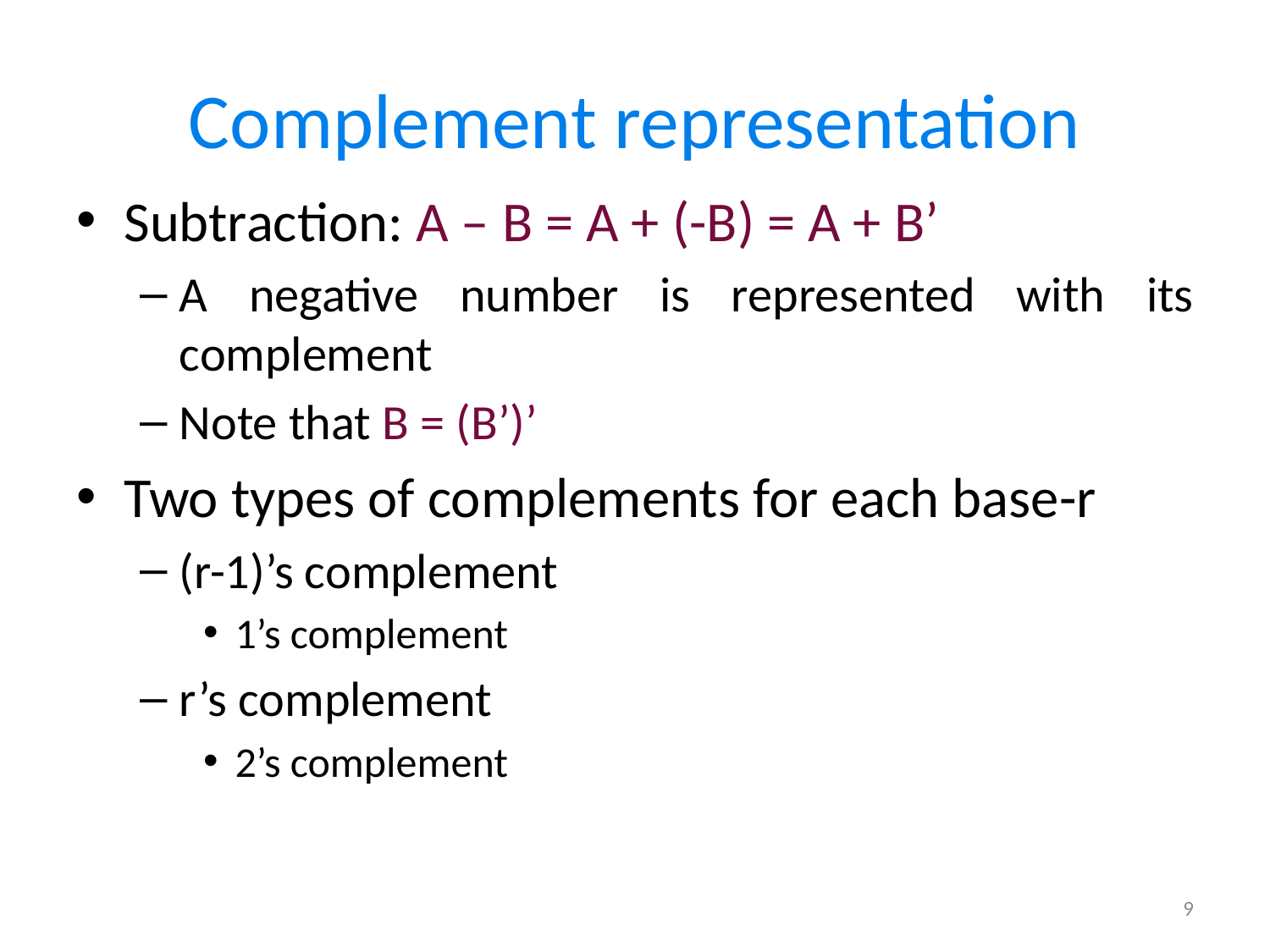

# Complement representation
Subtraction: A – B = A + (-B) = A + B’
A negative number is represented with its complement
Note that B = (B’)’
Two types of complements for each base-r
(r-1)’s complement
1’s complement
r’s complement
2’s complement

9